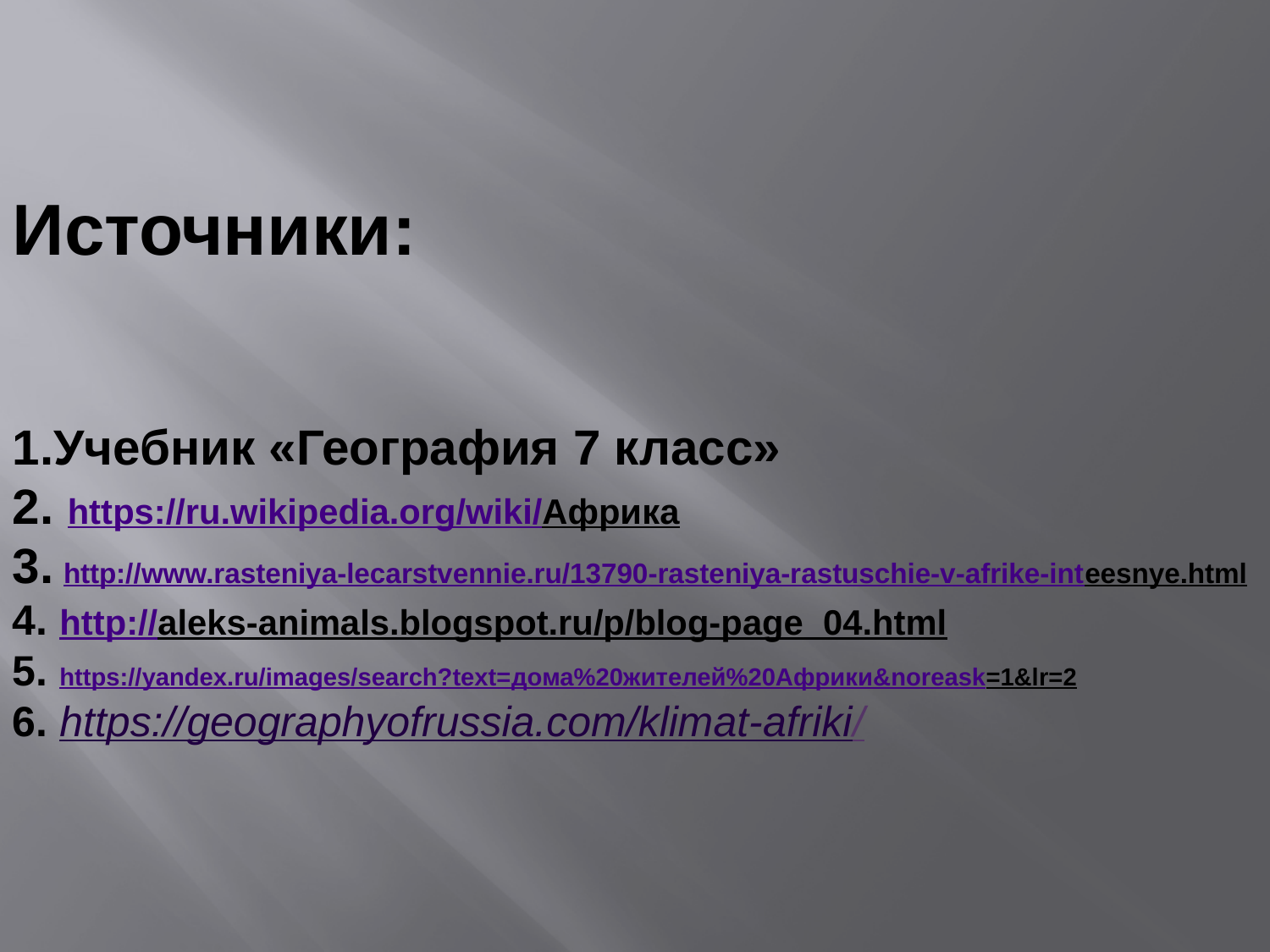

# Источники: 1.Учебник «География 7 класс» 2. https://ru.wikipedia.org/wiki/Африка 3. http://www.rasteniya-lecarstvennie.ru/13790-rasteniya-rastuschie-v-afrike-int eesnye.html 4. http://aleks-animals.blogspot.ru/p/blog-page_04.html 5. https://yandex.ru/images/search?text=дома%20жителей%20Африки&noreask=1&lr=2 6. https://geographyofrussia.com/klimat-afriki/